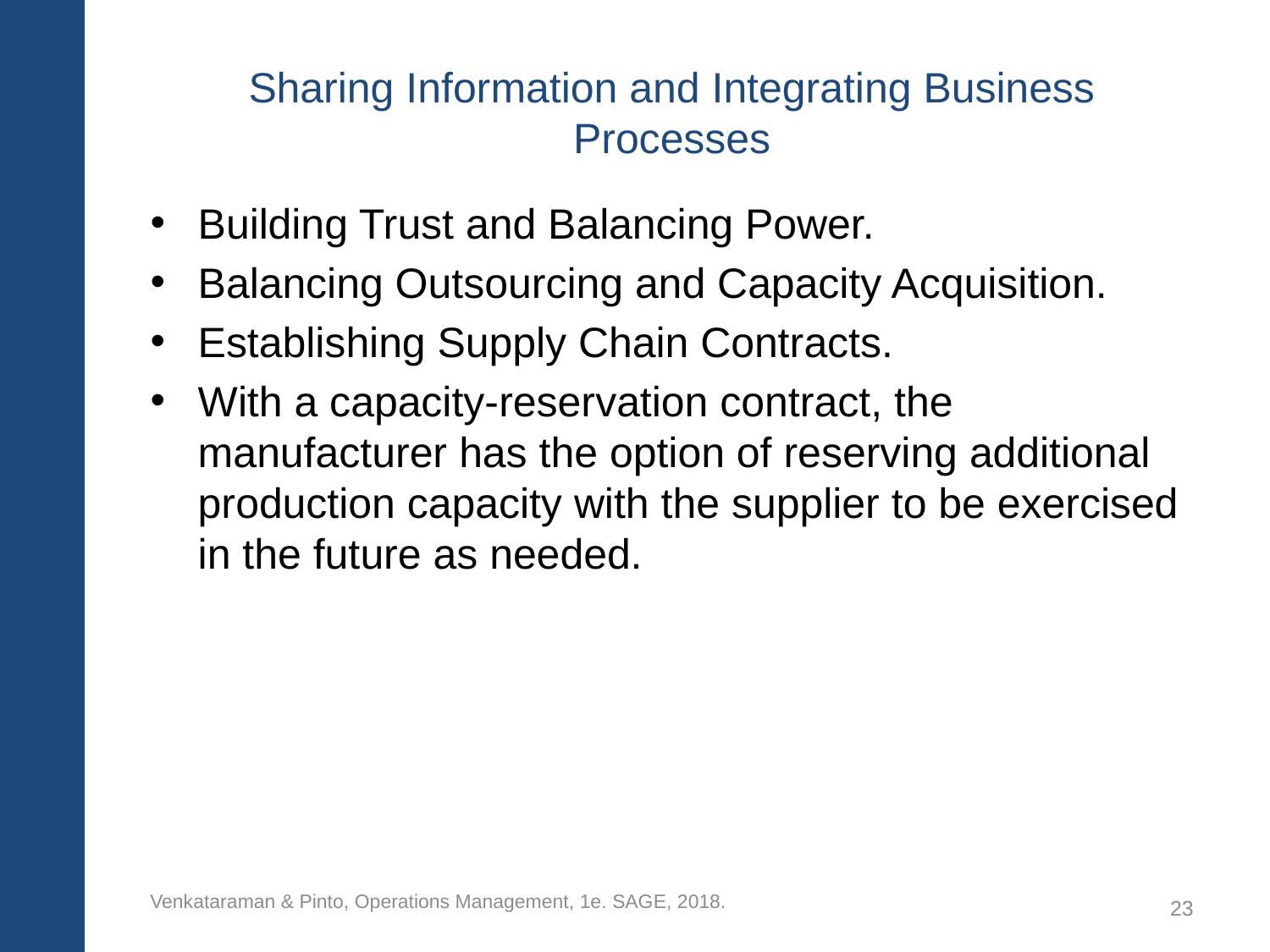

# Sharing Information and Integrating Business Processes
Building Trust and Balancing Power.
Balancing Outsourcing and Capacity Acquisition.
Establishing Supply Chain Contracts.
With a capacity-reservation contract, the manufacturer has the option of reserving additional production capacity with the supplier to be exercised in the future as needed.
Venkataraman & Pinto, Operations Management, 1e. SAGE, 2018.
23